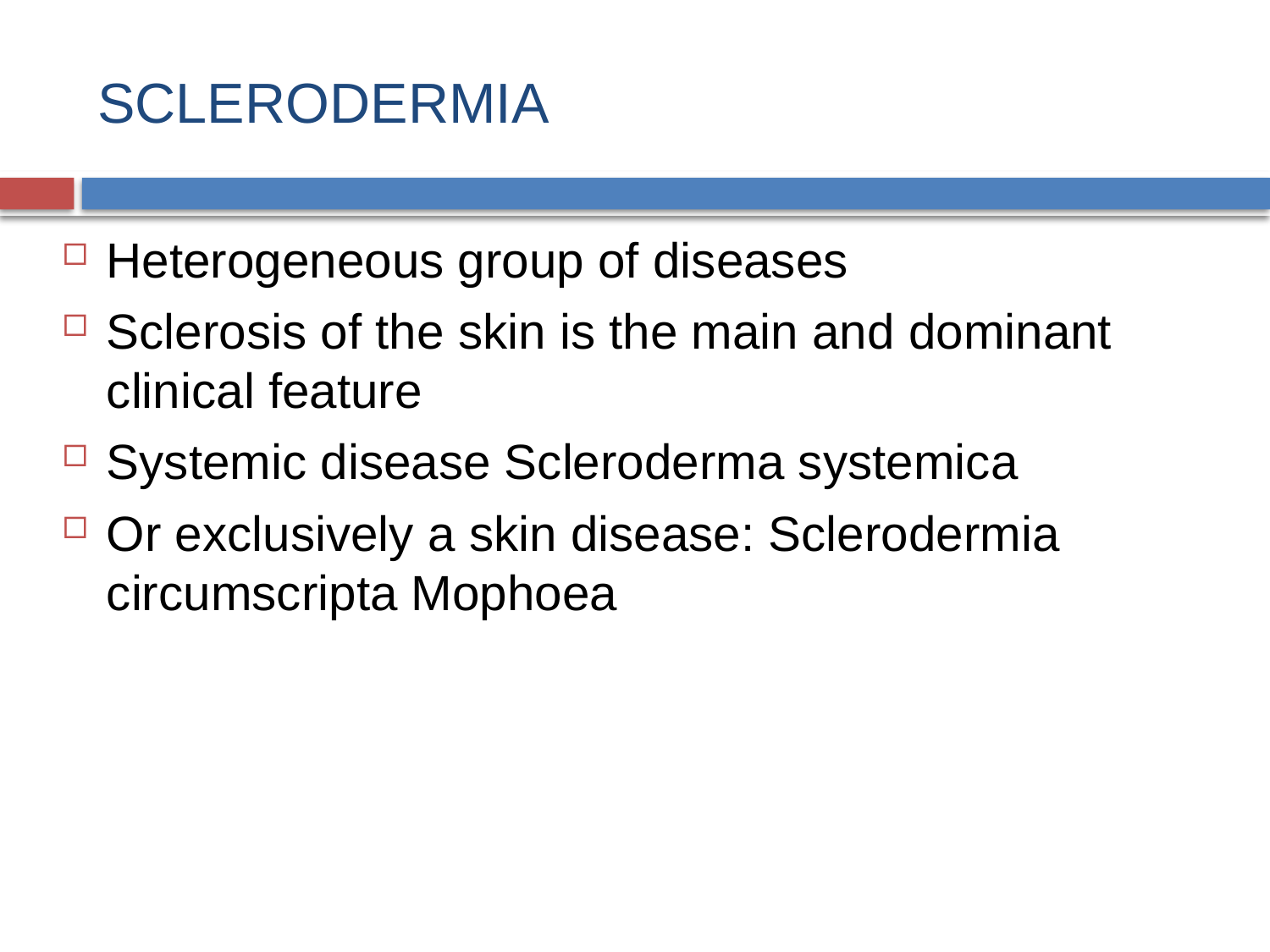

# SCLERODERMIA
Heterogeneous group of diseases
Sclerosis of the skin is the main and dominant clinical feature
Systemic disease Scleroderma systemica
Or exclusively a skin disease: Sclerodermia circumscripta Mophoea